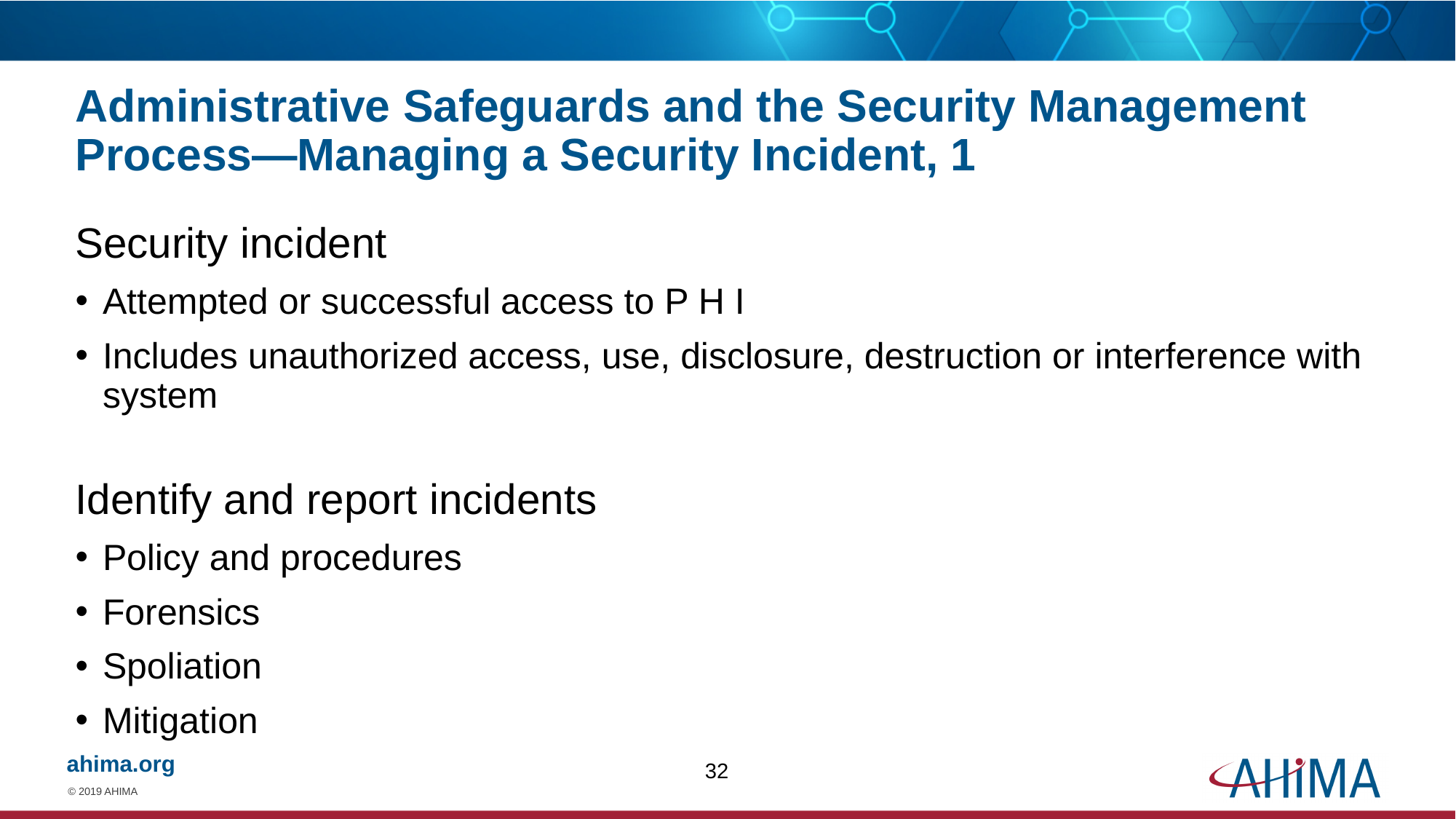

# Administrative Safeguards and the Security Management Process—Managing a Security Incident, 1
Security incident
Attempted or successful access to P H I
Includes unauthorized access, use, disclosure, destruction or interference with system

Identify and report incidents
Policy and procedures
Forensics
Spoliation
Mitigation